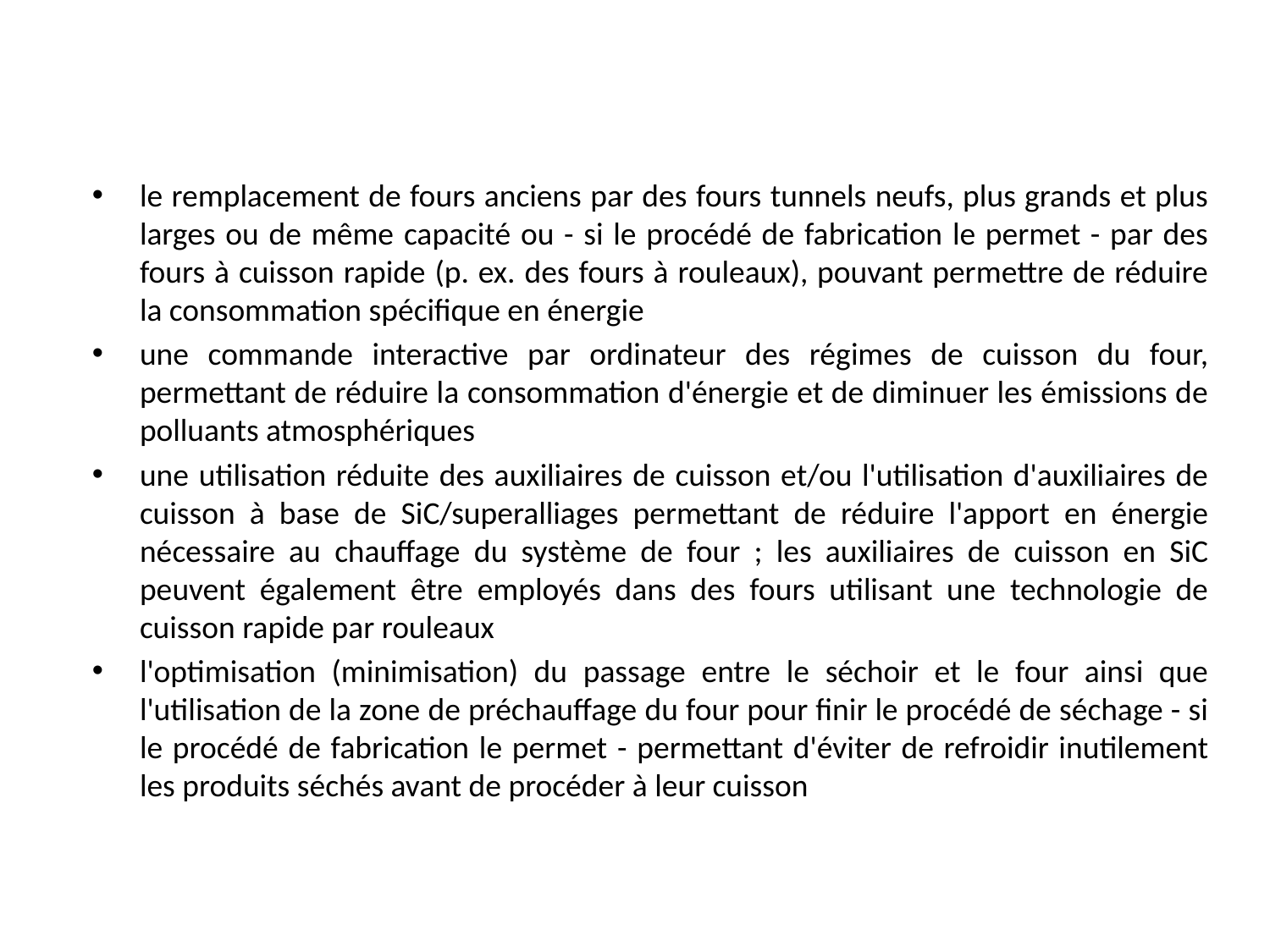

le remplacement de fours anciens par des fours tunnels neufs, plus grands et plus larges ou de même capacité ou - si le procédé de fabrication le permet - par des fours à cuisson rapide (p. ex. des fours à rouleaux), pouvant permettre de réduire la consommation spécifique en énergie
une commande interactive par ordinateur des régimes de cuisson du four, permettant de réduire la consommation d'énergie et de diminuer les émissions de polluants atmosphériques
une utilisation réduite des auxiliaires de cuisson et/ou l'utilisation d'auxiliaires de cuisson à base de SiC/superalliages permettant de réduire l'apport en énergie nécessaire au chauffage du système de four ; les auxiliaires de cuisson en SiC peuvent également être employés dans des fours utilisant une technologie de cuisson rapide par rouleaux
l'optimisation (minimisation) du passage entre le séchoir et le four ainsi que l'utilisation de la zone de préchauffage du four pour finir le procédé de séchage - si le procédé de fabrication le permet - permettant d'éviter de refroidir inutilement les produits séchés avant de procéder à leur cuisson